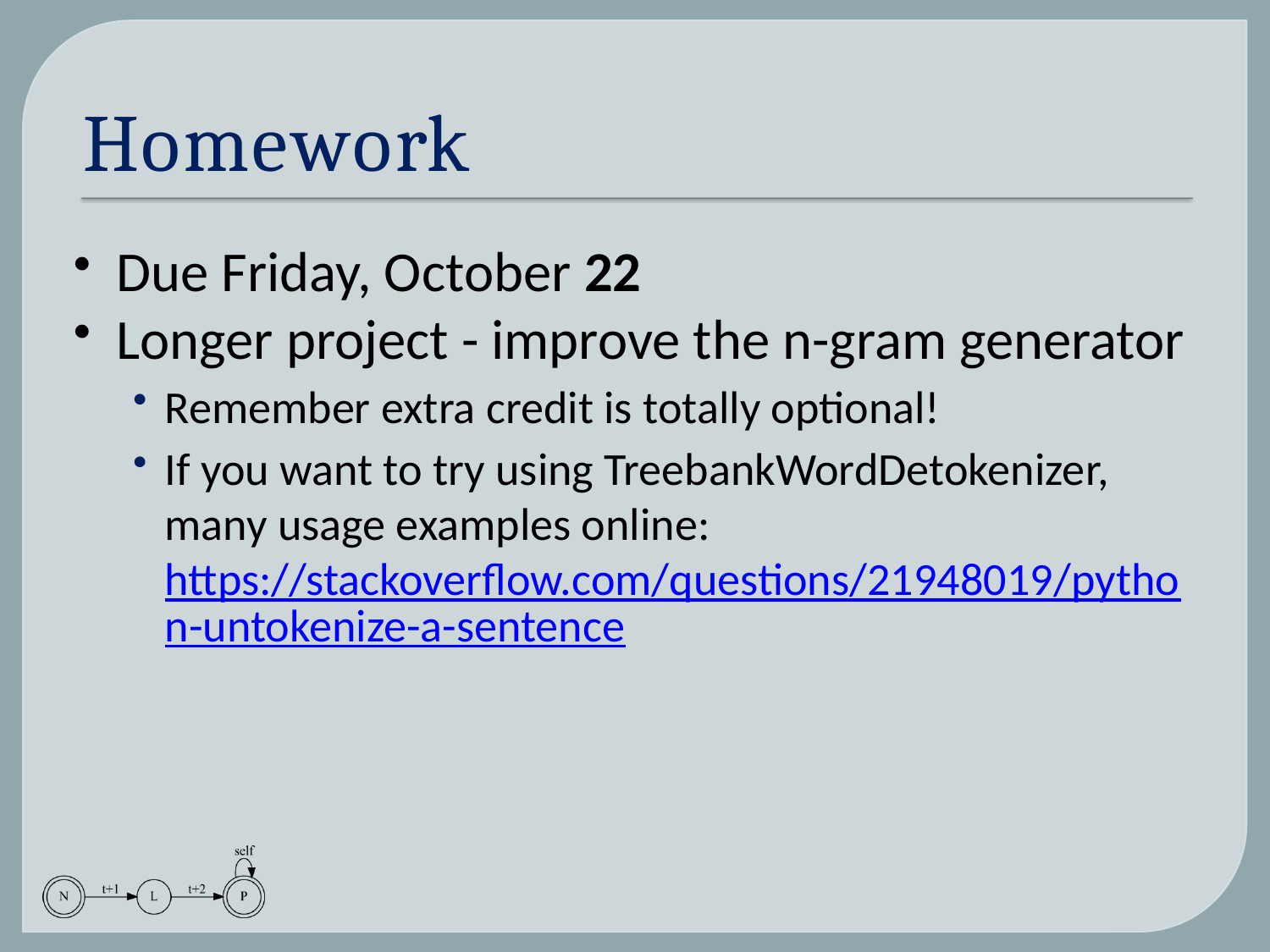

# Homework
Due Friday, October 22
Longer project - improve the n-gram generator
Remember extra credit is totally optional!
If you want to try using TreebankWordDetokenizer, many usage examples online: https://stackoverflow.com/questions/21948019/python-untokenize-a-sentence